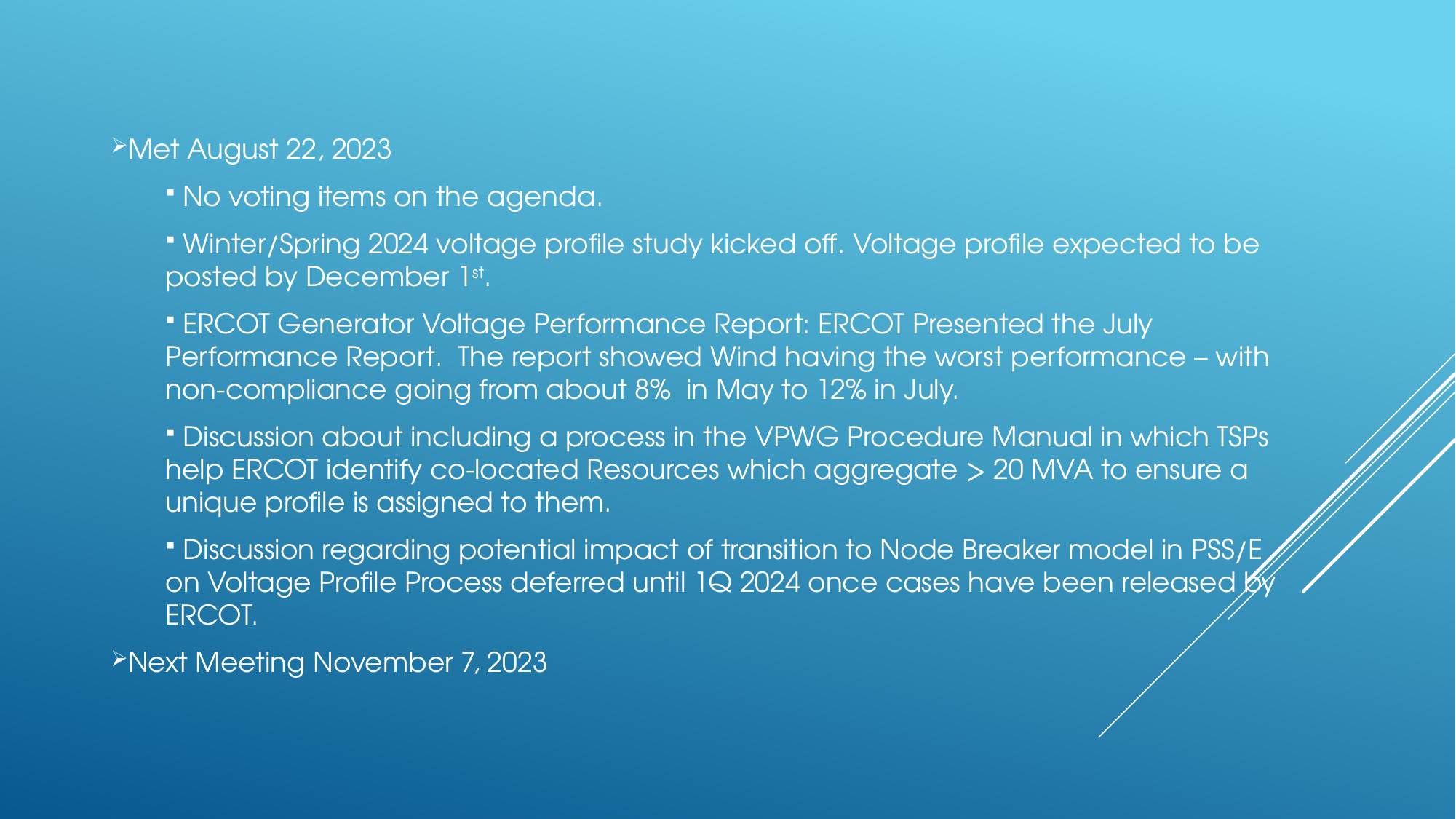

Met August 22, 2023
 No voting items on the agenda.
 Winter/Spring 2024 voltage profile study kicked off. Voltage profile expected to be posted by December 1st.
 ERCOT Generator Voltage Performance Report: ERCOT Presented the July Performance Report.  The report showed Wind having the worst performance – with non-compliance going from about 8%  in May to 12% in July.
 Discussion about including a process in the VPWG Procedure Manual in which TSPs help ERCOT identify co-located Resources which aggregate > 20 MVA to ensure a unique profile is assigned to them.
 Discussion regarding potential impact of transition to Node Breaker model in PSS/E on Voltage Profile Process deferred until 1Q 2024 once cases have been released by ERCOT.
Next Meeting November 7, 2023